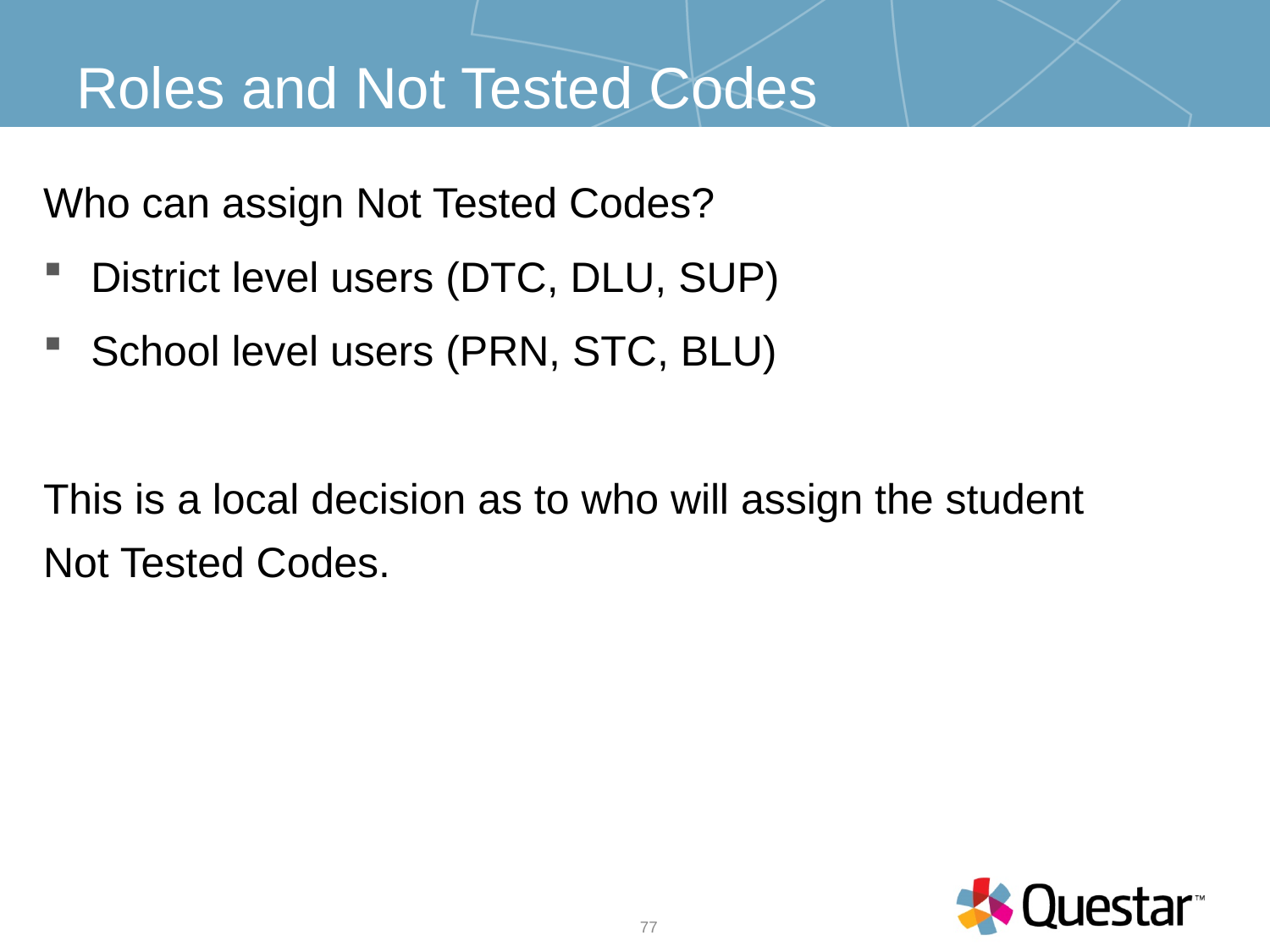

# Roles and Not Tested Codes
Who can assign Not Tested Codes?
District level users (DTC, DLU, SUP)
School level users (PRN, STC, BLU)

This is a local decision as to who will assign the student Not Tested Codes.
77